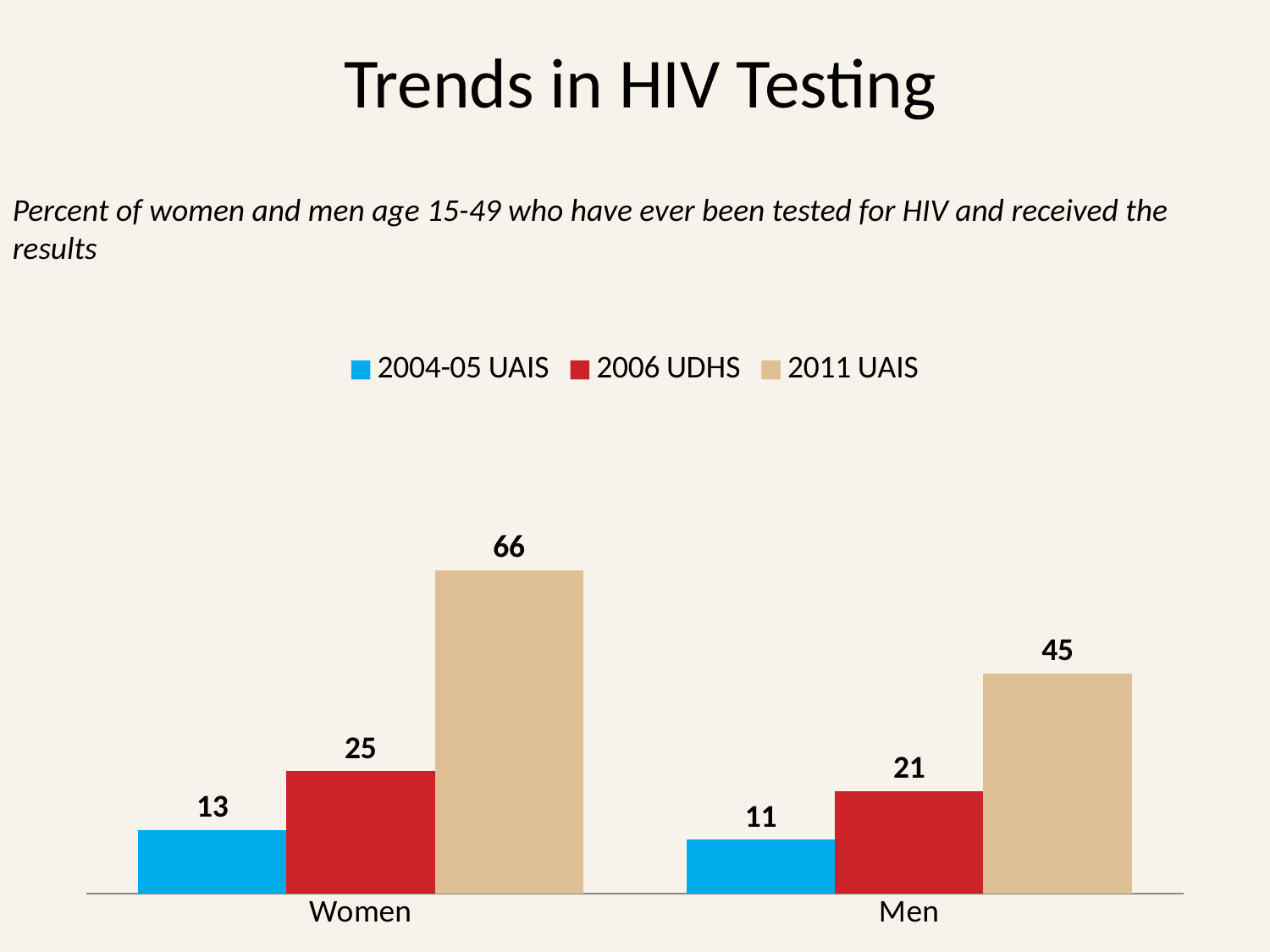

Trends in HIV Testing
Percent of women and men age 15-49 who have ever been tested for HIV and received the results

### Chart

| Category | 2004-05 UAIS | 2006 UDHS | 2011 UAIS |
|---|---|---|---|
| Women | 13.0 | 25.0 | 66.0 |
| Men | 11.0 | 21.0 | 45.0 |